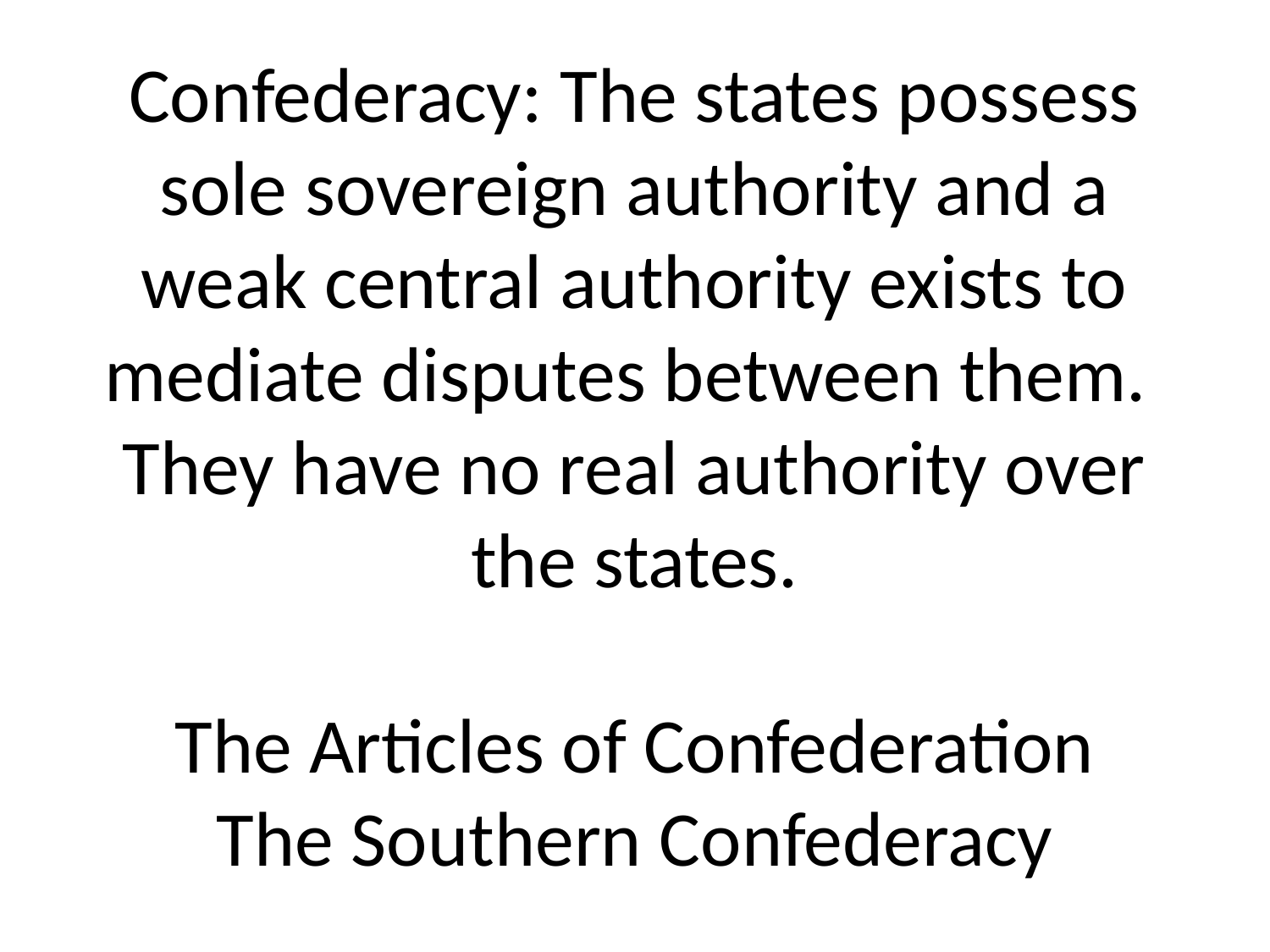

# Confederacy: The states possess sole sovereign authority and a weak central authority exists to mediate disputes between them. They have no real authority over the states. The Articles of Confederation The Southern Confederacy